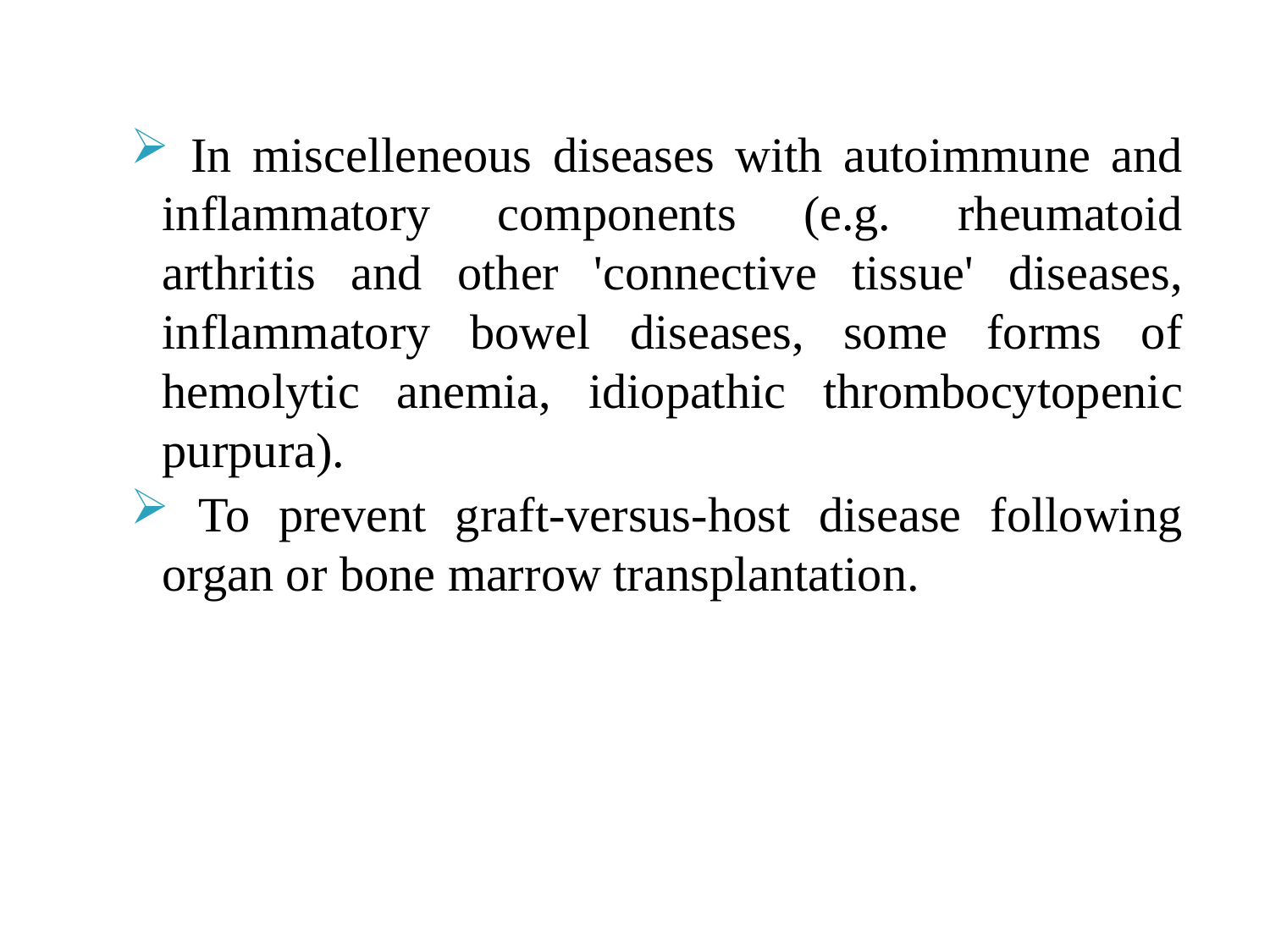

In miscelleneous diseases with autoimmune and inflammatory components (e.g. rheumatoid arthritis and other 'connective tissue' diseases, inflammatory bowel diseases, some forms of hemolytic anemia, idiopathic thrombocytopenic purpura).
 To prevent graft-versus-host disease following organ or bone marrow transplantation.